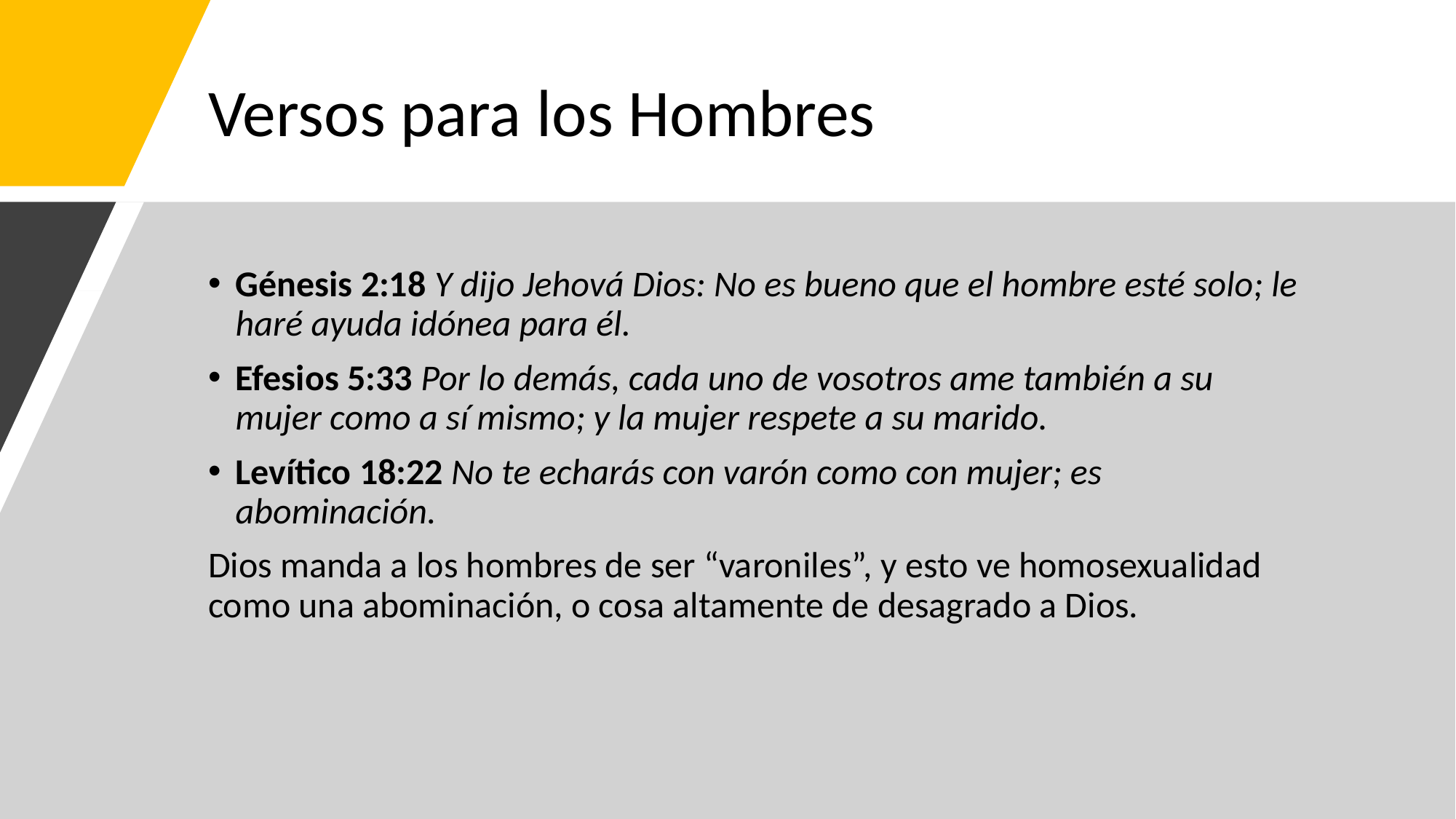

# Versos para los Hombres

Génesis 2:18 Y dijo Jehová Dios: No es bueno que el hombre esté solo; le haré ayuda idónea para él.
Efesios 5:33 Por lo demás, cada uno de vosotros ame también a su mujer como a sí mismo; y la mujer respete a su marido.
Levítico 18:22 No te echarás con varón como con mujer; es abominación.
Dios manda a los hombres de ser “varoniles”, y esto ve homosexualidad como una abominación, o cosa altamente de desagrado a Dios.